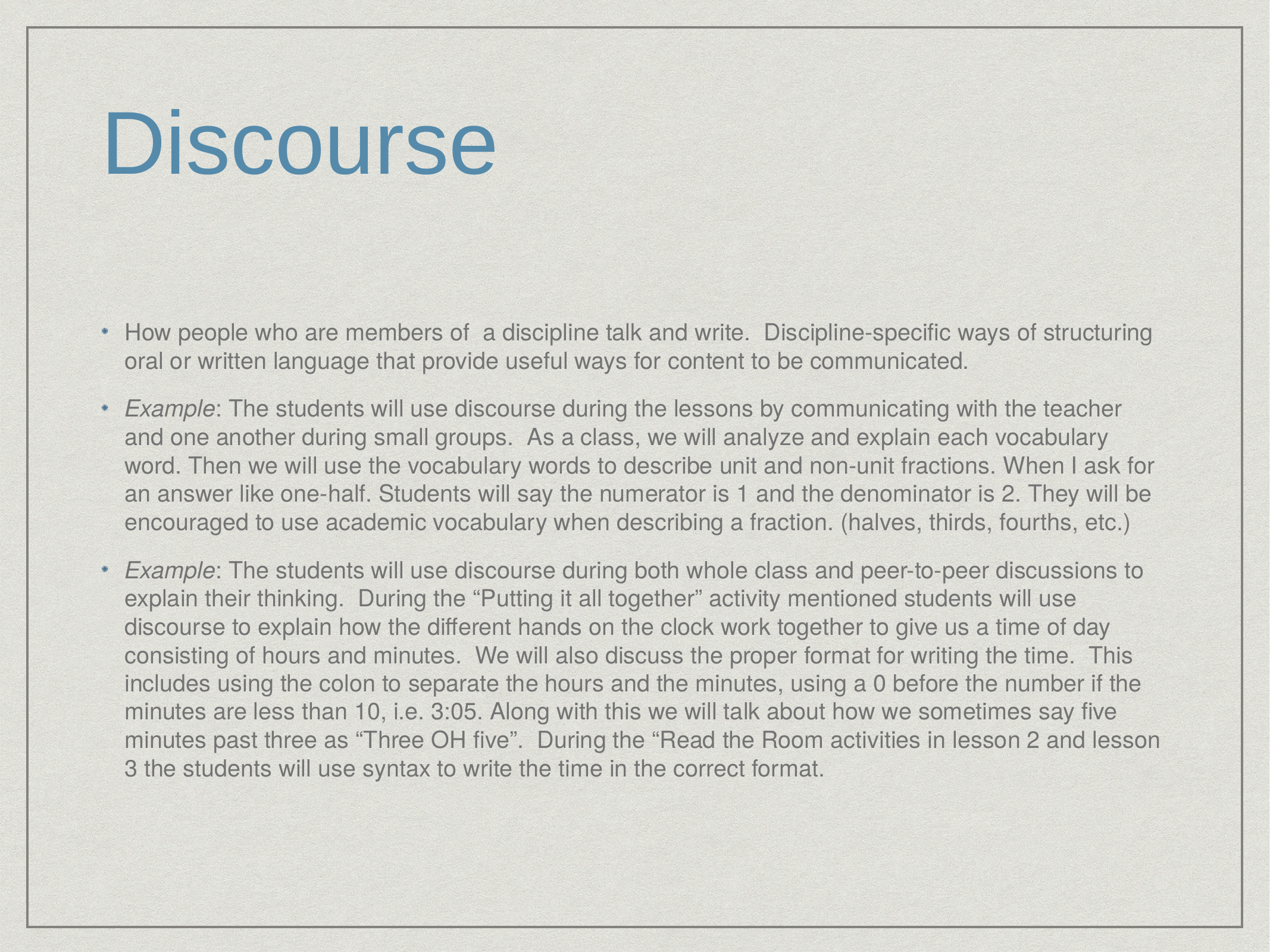

# Discourse
How people who are members of  a discipline talk and write.  Discipline-specific ways of structuring oral or written language that provide useful ways for content to be communicated.
Example: The students will use discourse during the lessons by communicating with the teacher and one another during small groups.  As a class, we will analyze and explain each vocabulary word. Then we will use the vocabulary words to describe unit and non-unit fractions. When I ask for an answer like one-half. Students will say the numerator is 1 and the denominator is 2. They will be encouraged to use academic vocabulary when describing a fraction. (halves, thirds, fourths, etc.)
Example: The students will use discourse during both whole class and peer-to-peer discussions to explain their thinking.  During the “Putting it all together” activity mentioned students will use discourse to explain how the different hands on the clock work together to give us a time of day consisting of hours and minutes.  We will also discuss the proper format for writing the time.  This includes using the colon to separate the hours and the minutes, using a 0 before the number if the minutes are less than 10, i.e. 3:05. Along with this we will talk about how we sometimes say five minutes past three as “Three OH five”.  During the “Read the Room activities in lesson 2 and lesson 3 the students will use syntax to write the time in the correct format.